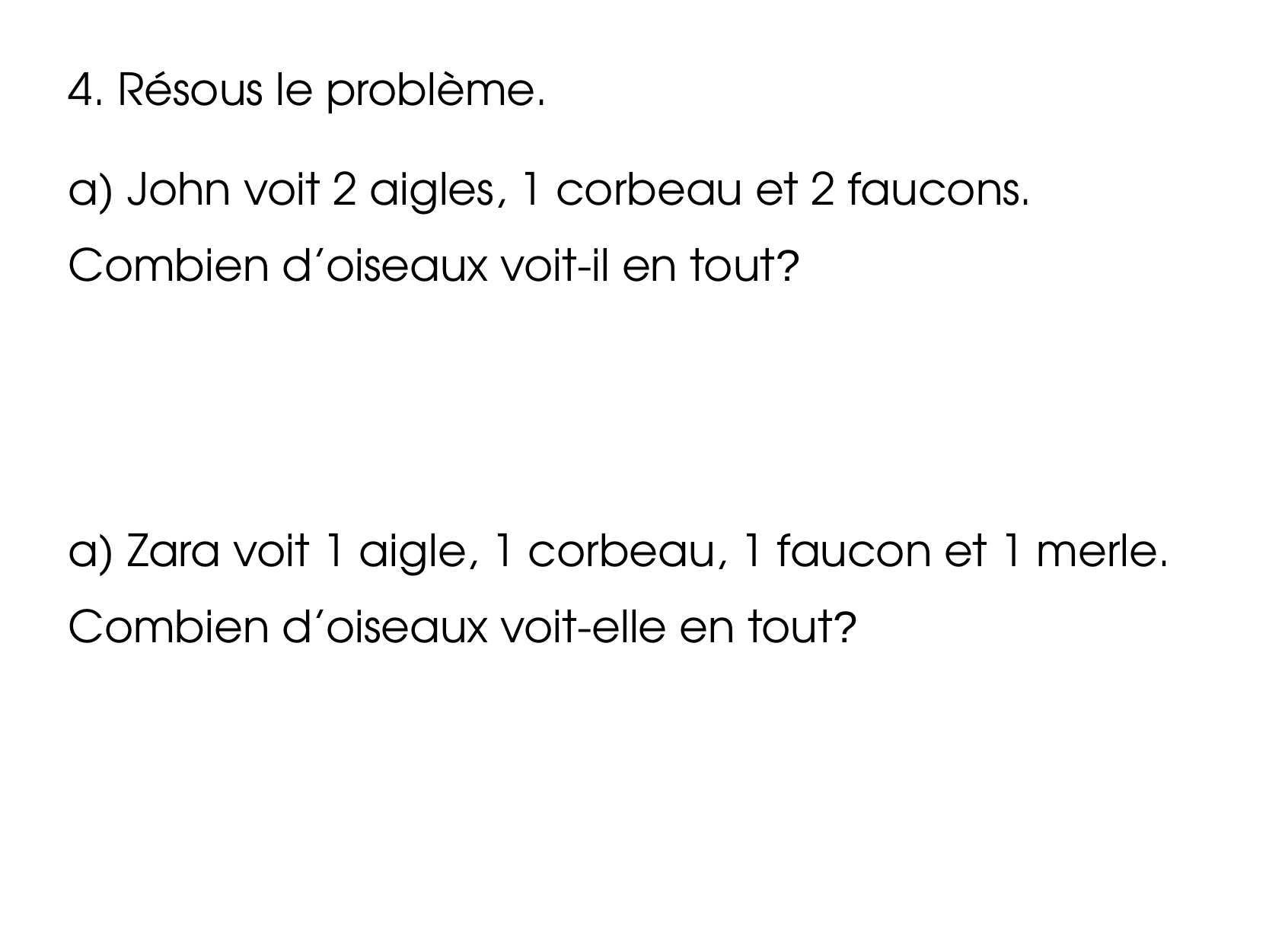

4. Résous le problème.
a) John voit 2 aigles, 1 corbeau et 2 faucons.
Combien d’oiseaux voit-il en tout?
a) Zara voit 1 aigle, 1 corbeau, 1 faucon et 1 merle.
Combien d’oiseaux voit-elle en tout?